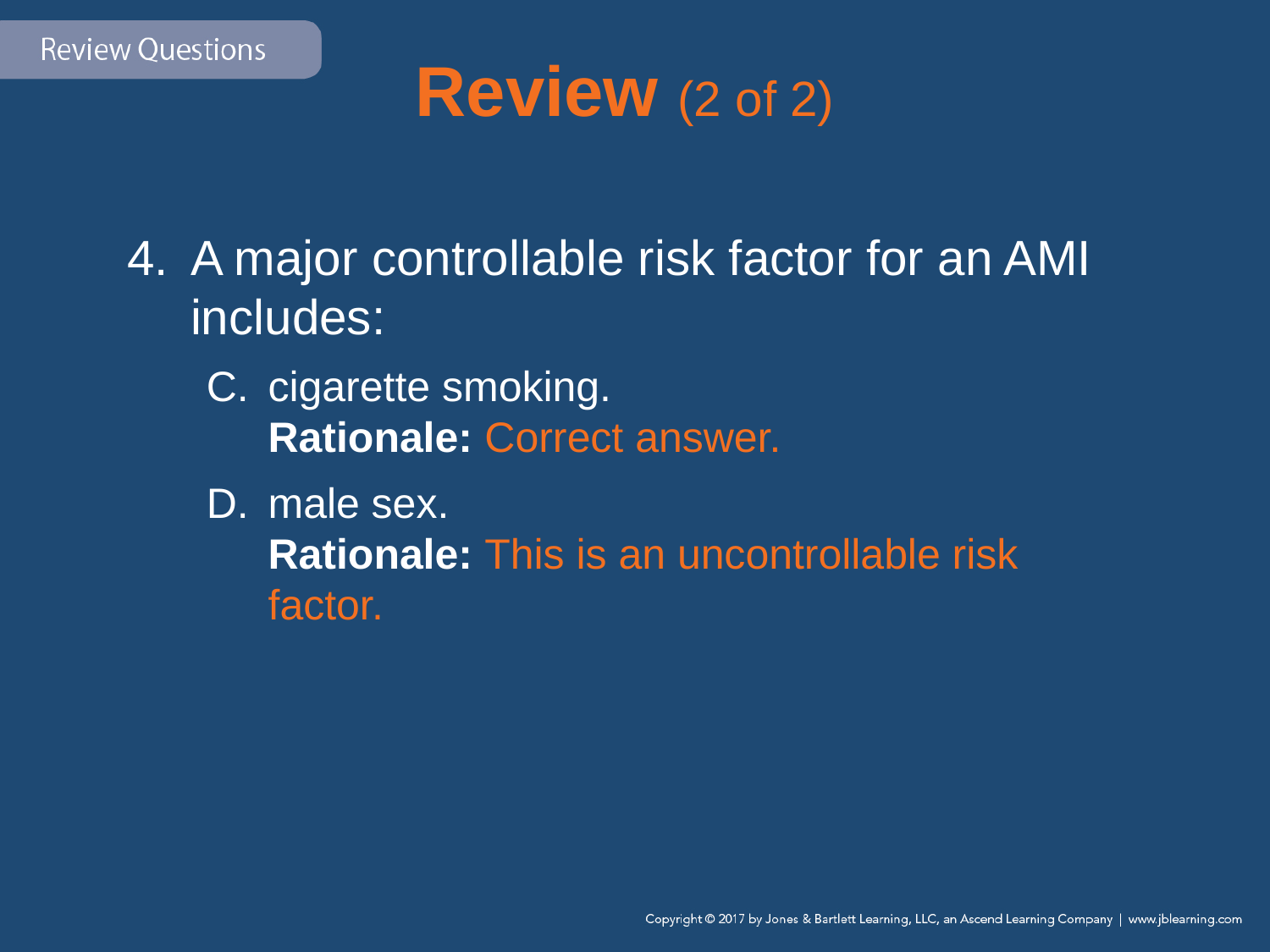

# Review (2 of 2)
A major controllable risk factor for an AMI includes:
cigarette smoking.
Rationale: Correct answer.
male sex.
Rationale: This is an uncontrollable risk factor.